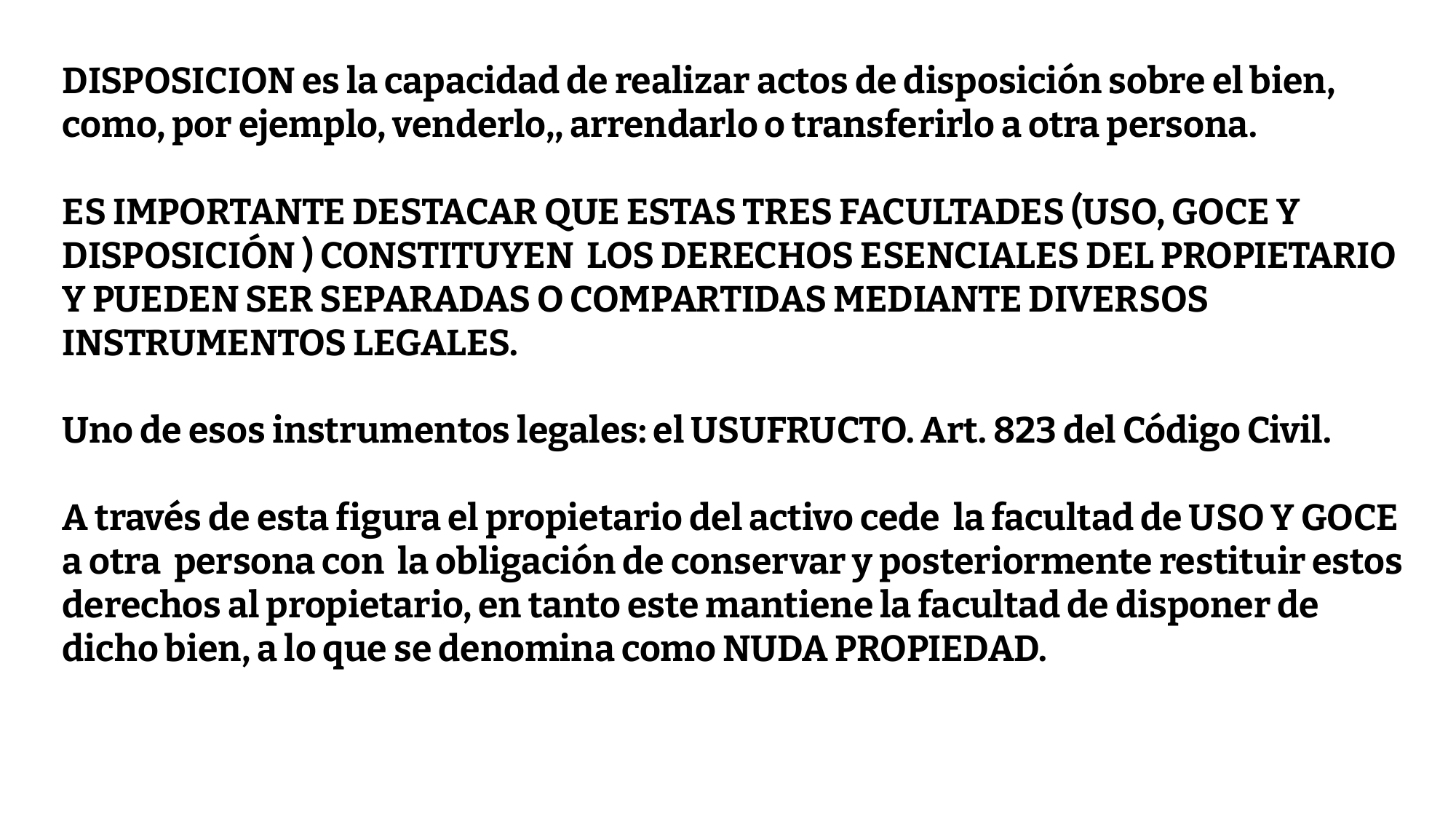

DISPOSICION es la capacidad de realizar actos de disposición sobre el bien, como, por ejemplo, venderlo,, arrendarlo o transferirlo a otra persona.

ES IMPORTANTE DESTACAR QUE ESTAS TRES FACULTADES (USO, GOCE Y DISPOSICIÓN ) CONSTITUYEN  LOS DERECHOS ESENCIALES DEL PROPIETARIO Y PUEDEN SER SEPARADAS O COMPARTIDAS MEDIANTE DIVERSOS INSTRUMENTOS LEGALES.

Uno de esos instrumentos legales: el USUFRUCTO. Art. 823 del Código Civil.

A través de esta figura el propietario del activo cede  la facultad de USO Y GOCE a otra  persona con  la obligación de conservar y posteriormente restituir estos derechos al propietario, en tanto este mantiene la facultad de disponer de dicho bien, a lo que se denomina como NUDA PROPIEDAD.